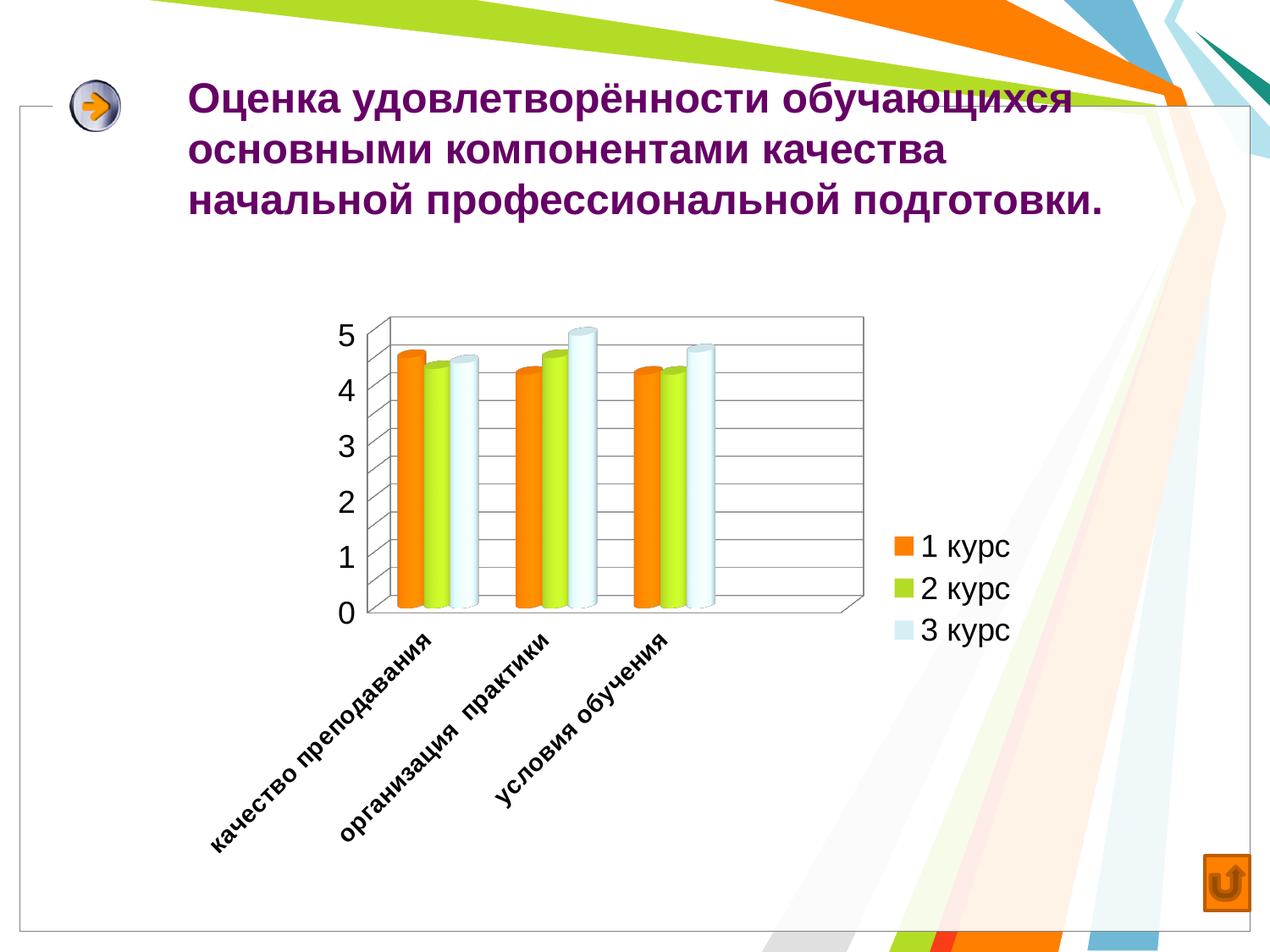

# Оценка удовлетворённости обучающихся основными компонентами качества начальной профессиональной подготовки.

[unsupported chart]